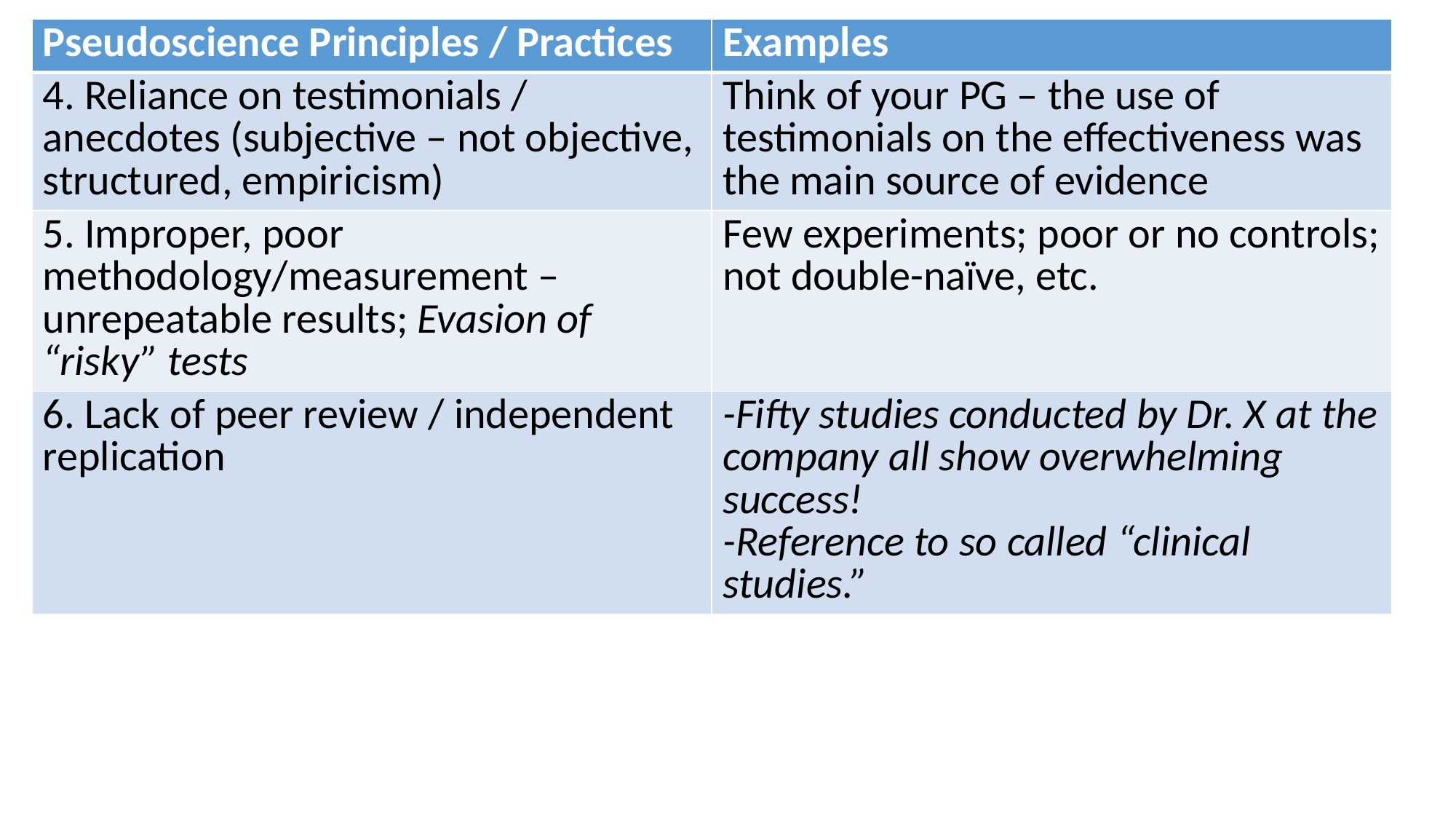

| Pseudoscience Principles / Practices | Examples |
| --- | --- |
| 4. Reliance on testimonials / anecdotes (subjective – not objective, structured, empiricism) | Think of your PG – the use of testimonials on the effectiveness was the main source of evidence |
| 5. Improper, poor methodology/measurement – unrepeatable results; Evasion of “risky” tests | Few experiments; poor or no controls; not double-naïve, etc. |
| 6. Lack of peer review / independent replication | -Fifty studies conducted by Dr. X at the company all show overwhelming success! -Reference to so called “clinical studies.” |
#
5